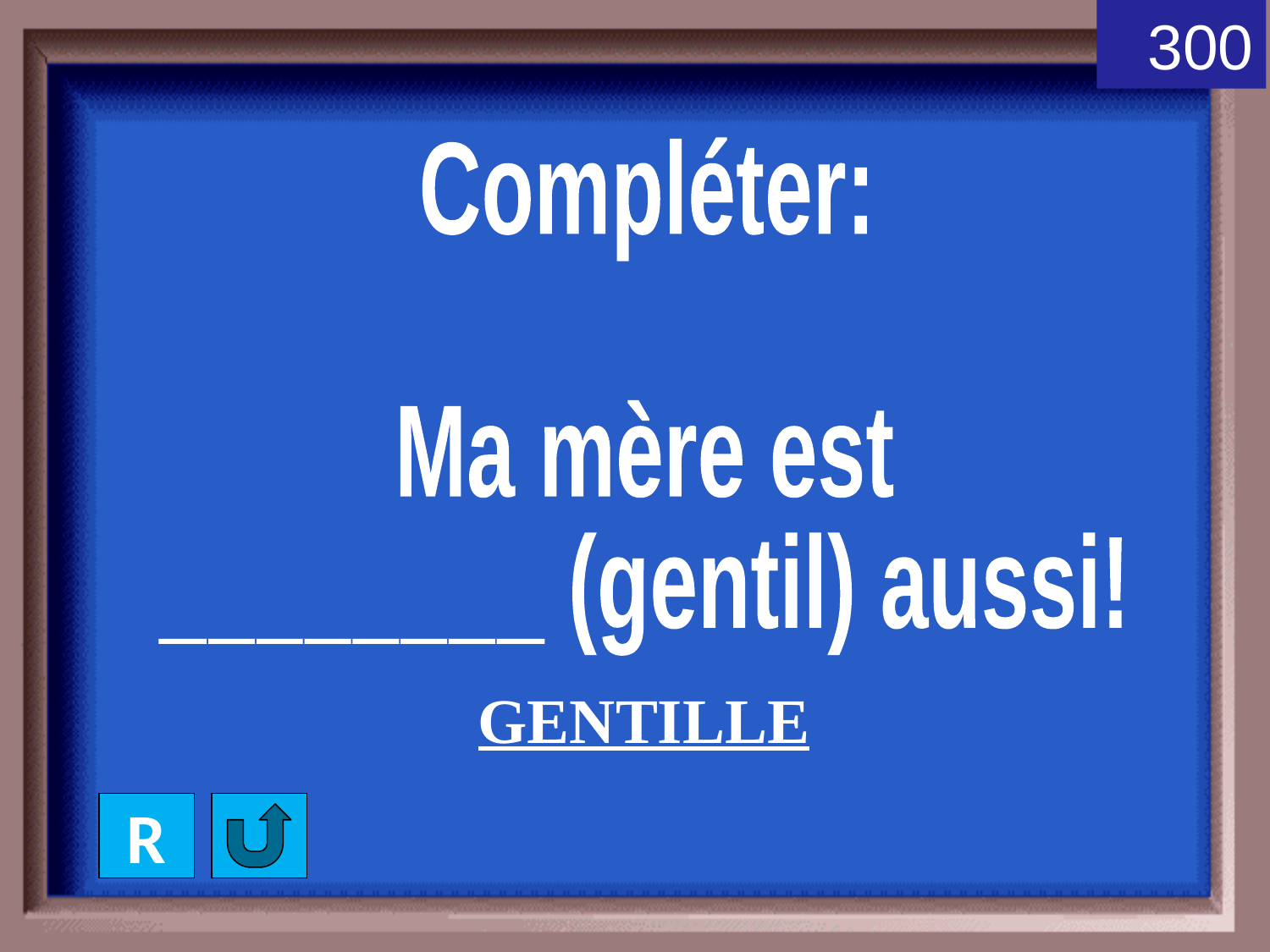

300
Compléter:

Ma mère est
________ (gentil) aussi!
GENTILLE
R